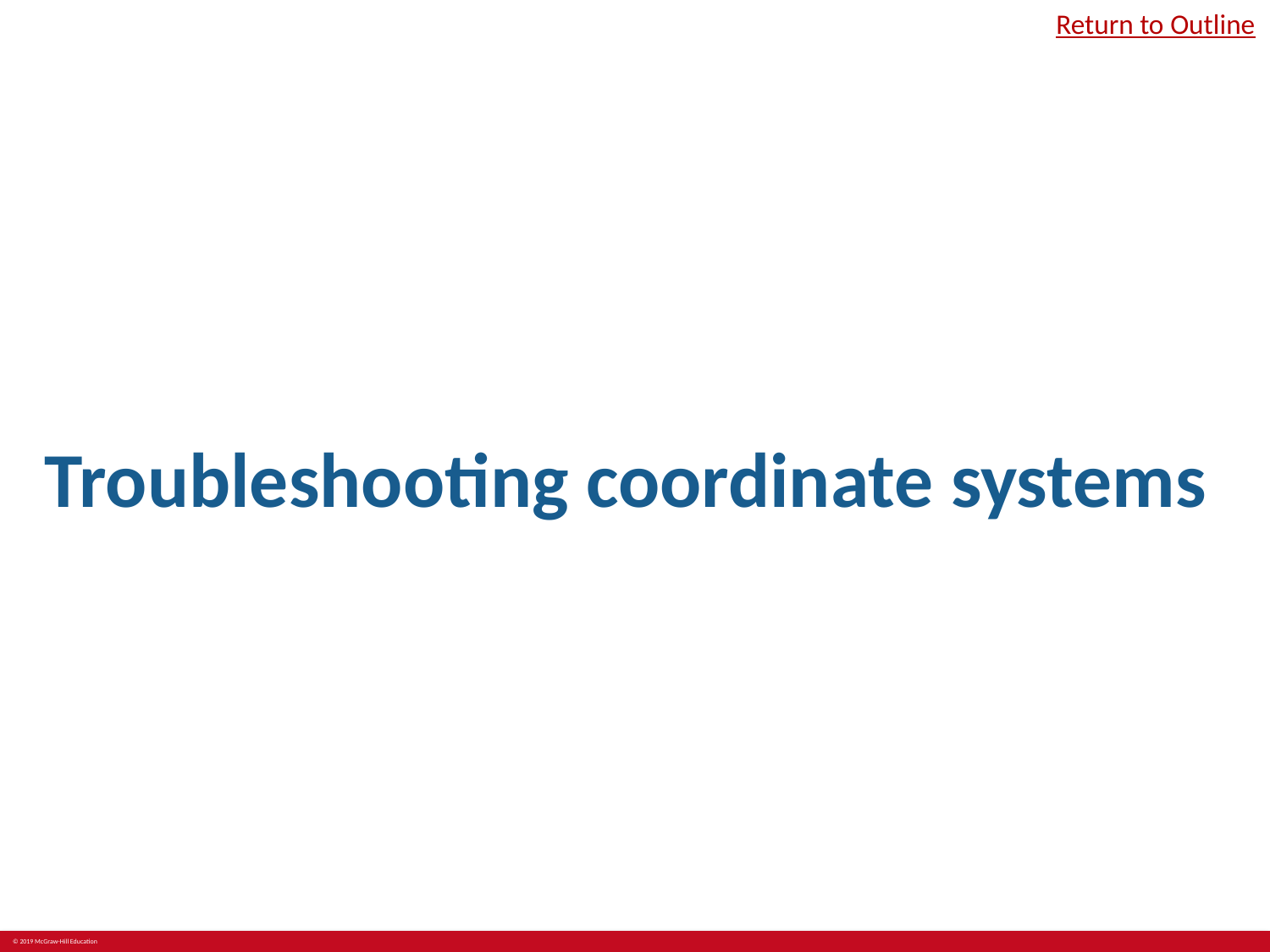

Return to Outline
# Troubleshooting coordinate systems